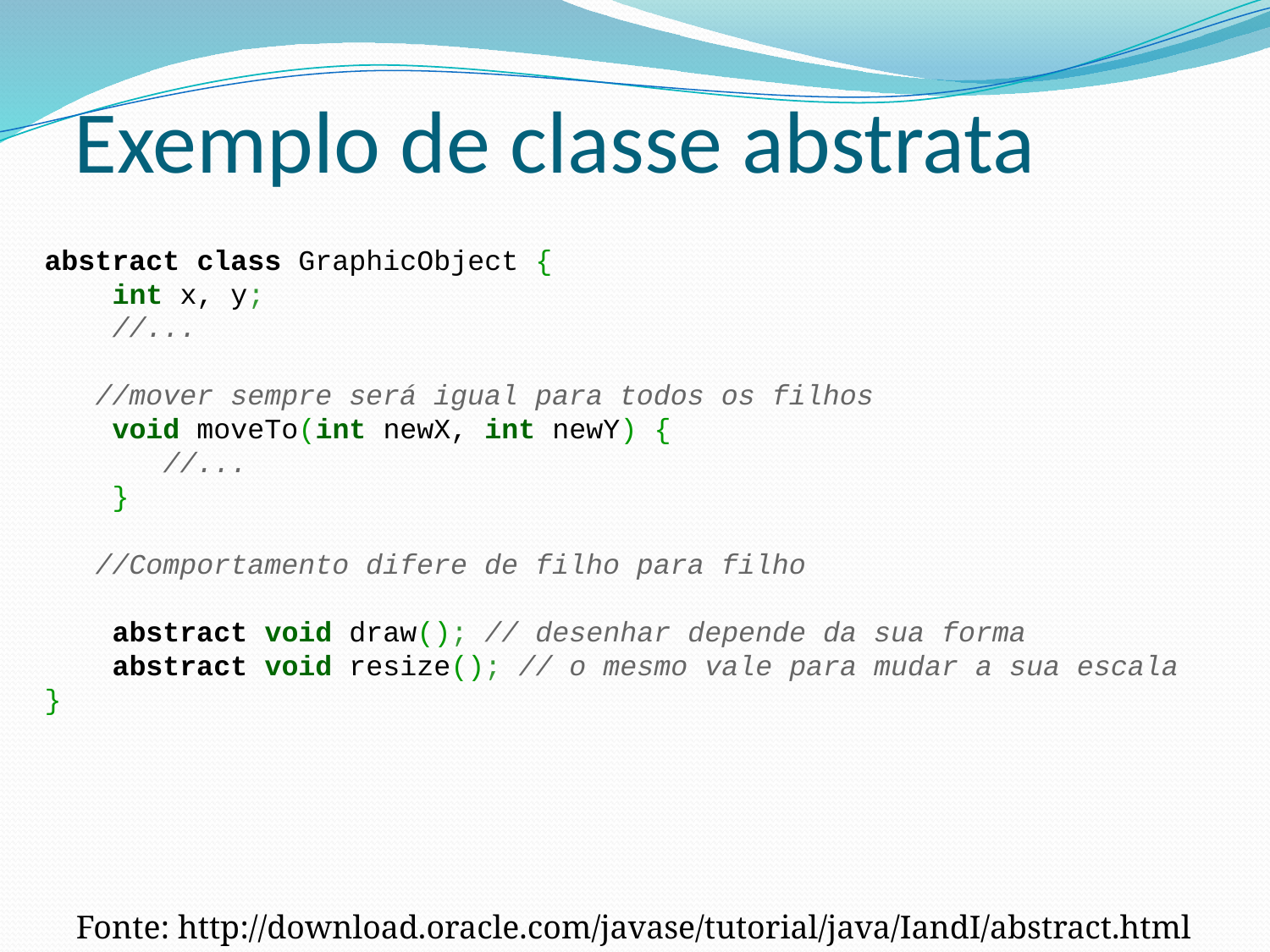

# Exemplo de classe abstrata
abstract class GraphicObject {
    int x, y;
    //...
 
   //mover sempre será igual para todos os filhos
    void moveTo(int newX, int newY) {
       //...
    }
 
   //Comportamento difere de filho para filho
 
    abstract void draw(); // desenhar depende da sua forma
    abstract void resize(); // o mesmo vale para mudar a sua escala
}
Fonte: http://download.oracle.com/javase/tutorial/java/IandI/abstract.html